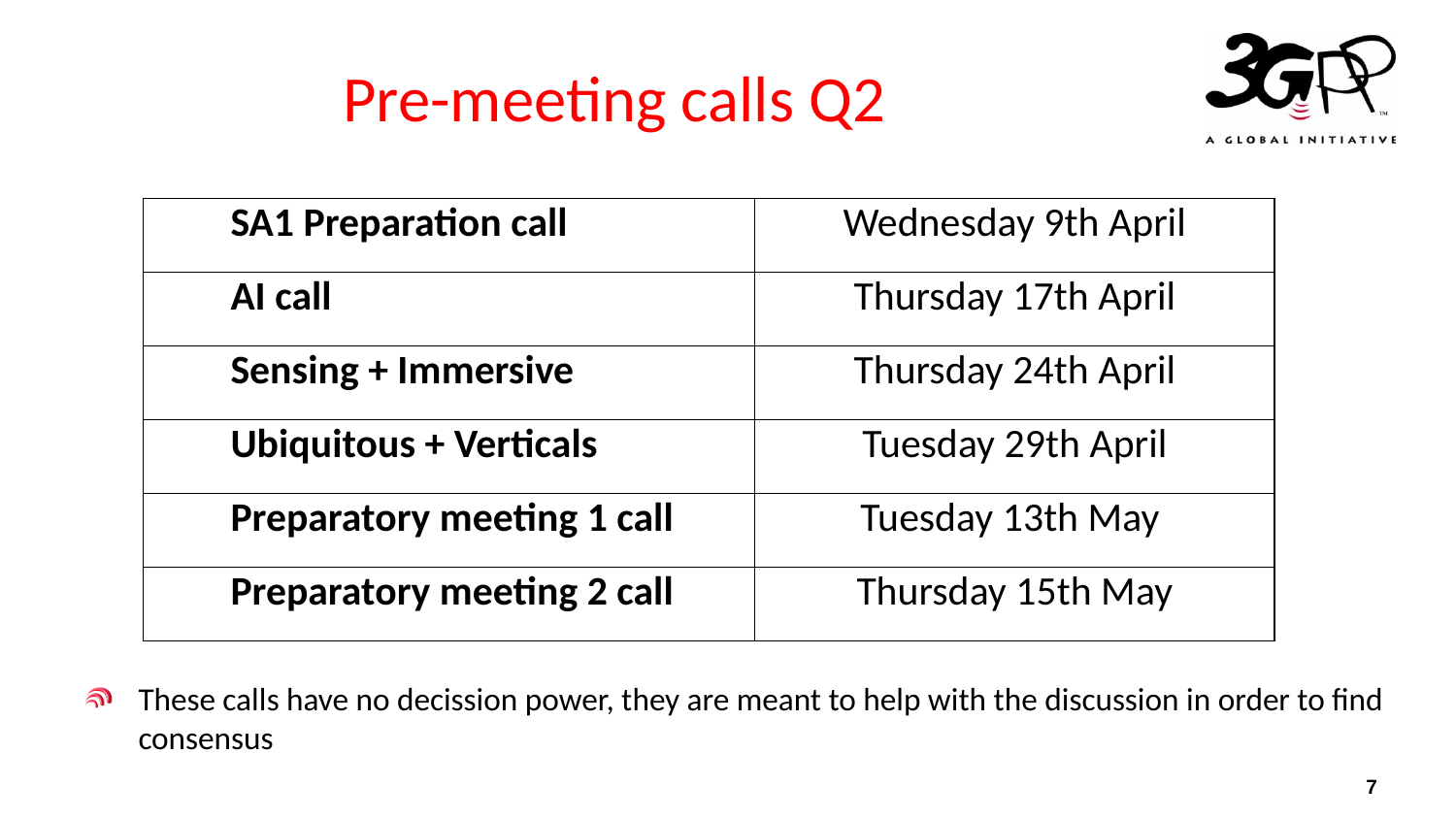

# Pre-meeting calls Q2
| SA1 Preparation call | Wednesday 9th April |
| --- | --- |
| AI call | Thursday 17th April |
| Sensing + Immersive | Thursday 24th April |
| Ubiquitous + Verticals | Tuesday 29th April |
| Preparatory meeting 1 call | Tuesday 13th May |
| Preparatory meeting 2 call | Thursday 15th May |
These calls have no decission power, they are meant to help with the discussion in order to find consensus